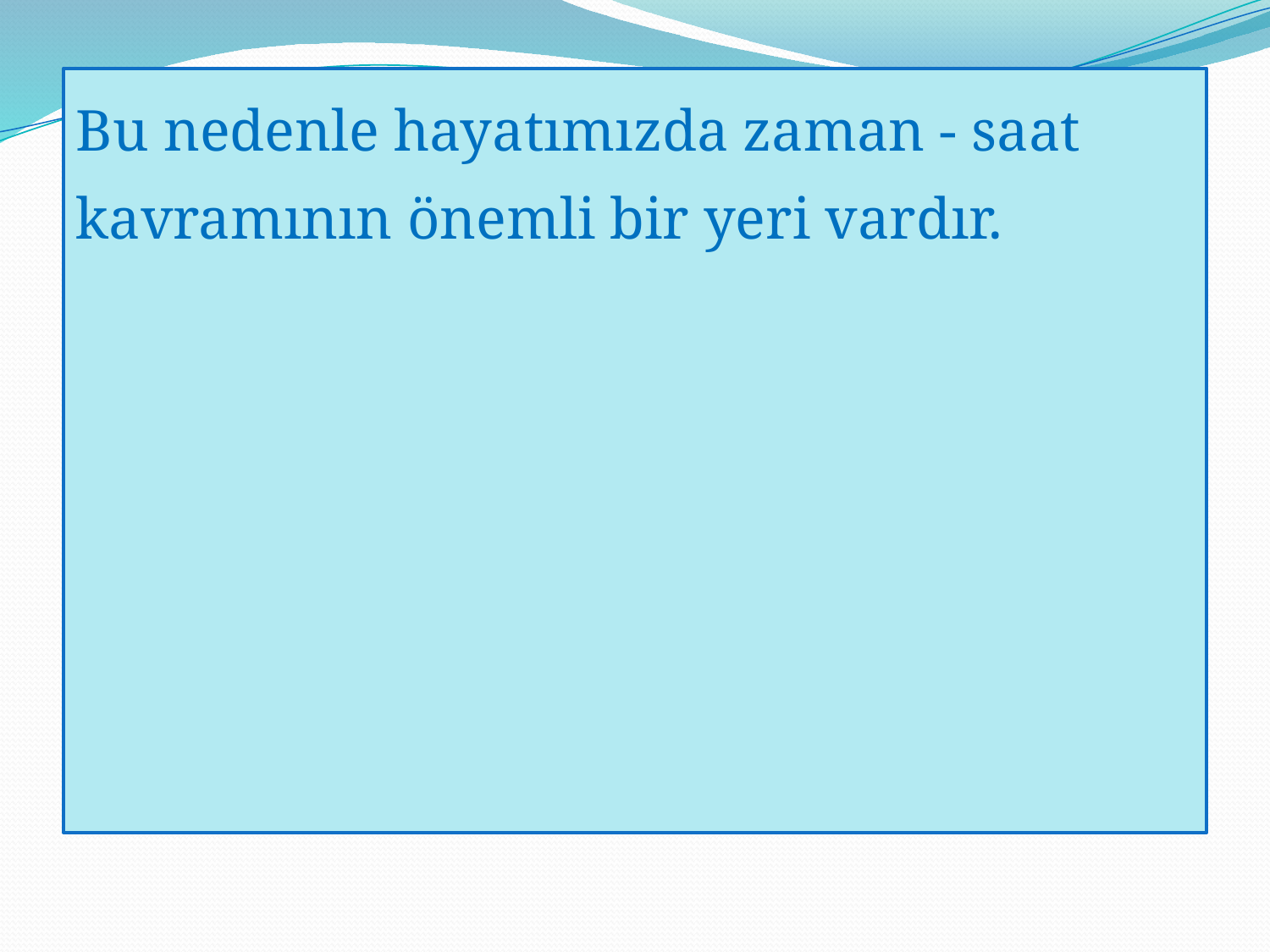

Bu nedenle hayatımızda zaman - saat kavramının önemli bir yeri vardır.